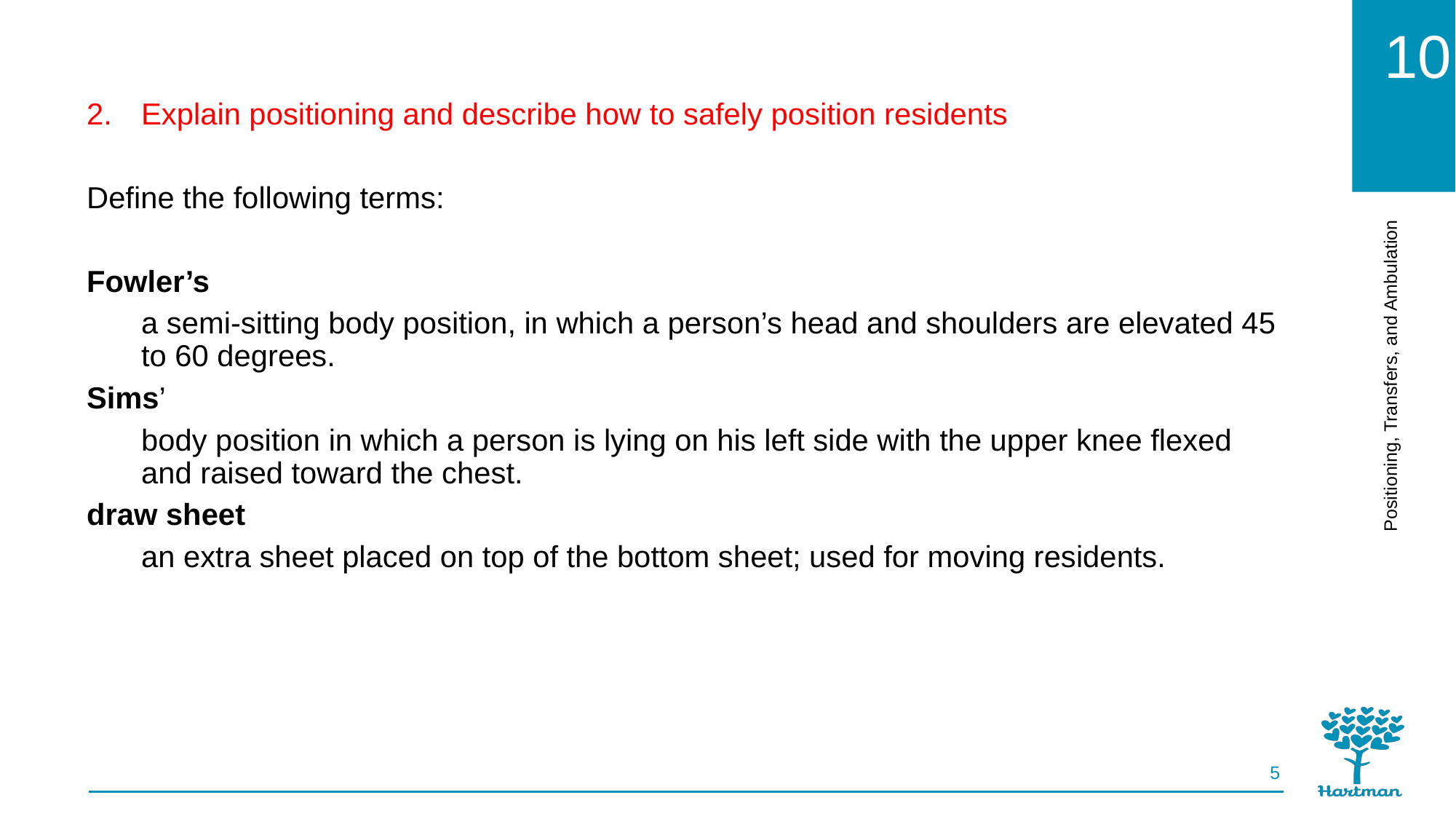

Explain positioning and describe how to safely position residents

Define the following terms:

Fowler’s
a semi-sitting body position, in which a person’s head and shoulders are elevated 45 to 60 degrees.
Sims’
body position in which a person is lying on his left side with the upper knee flexed and raised toward the chest.
draw sheet
an extra sheet placed on top of the bottom sheet; used for moving residents.

5